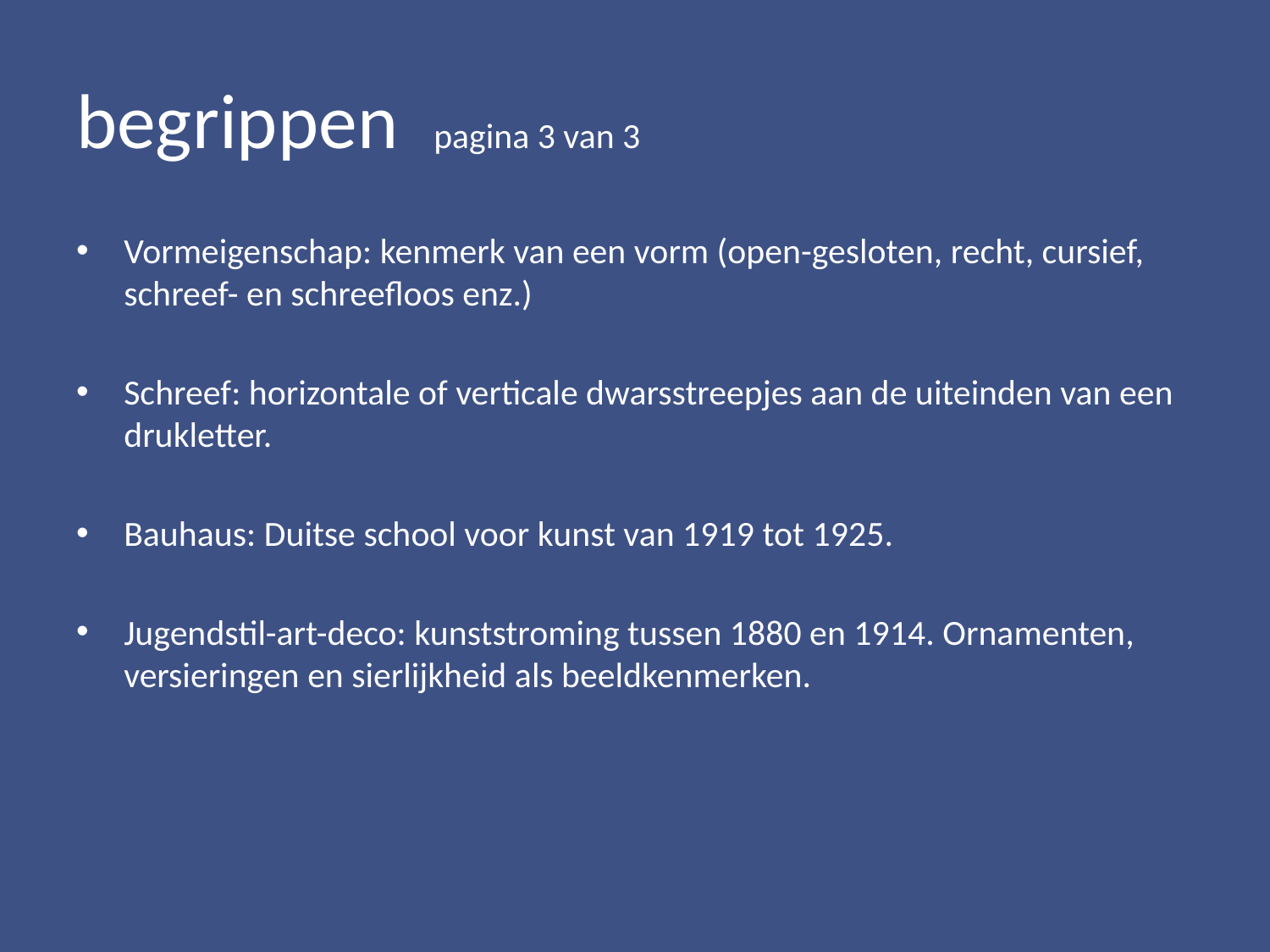

# begrippen  pagina 3 van 3
Vormeigenschap: kenmerk van een vorm (open-gesloten, recht, cursief, schreef- en schreefloos enz.)

Schreef: horizontale of verticale dwarsstreepjes aan de uiteinden van een drukletter.

Bauhaus: Duitse school voor kunst van 1919 tot 1925.

Jugendstil-art-deco: kunststroming tussen 1880 en 1914. Ornamenten, versieringen en sierlijkheid als beeldkenmerken.